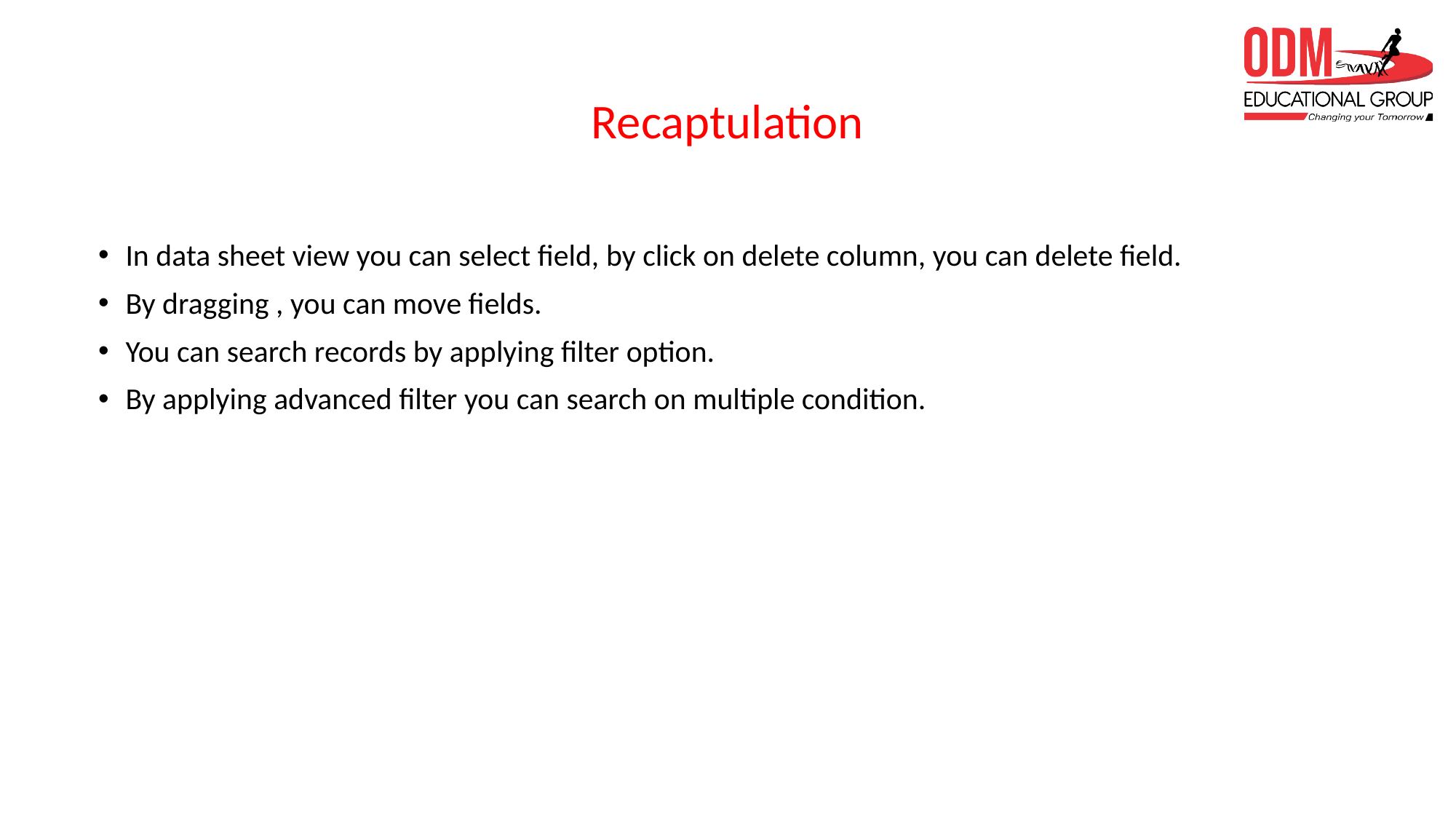

# Recaptulation

In data sheet view you can select field, by click on delete column, you can delete field.
By dragging , you can move fields.
You can search records by applying filter option.
By applying advanced filter you can search on multiple condition.